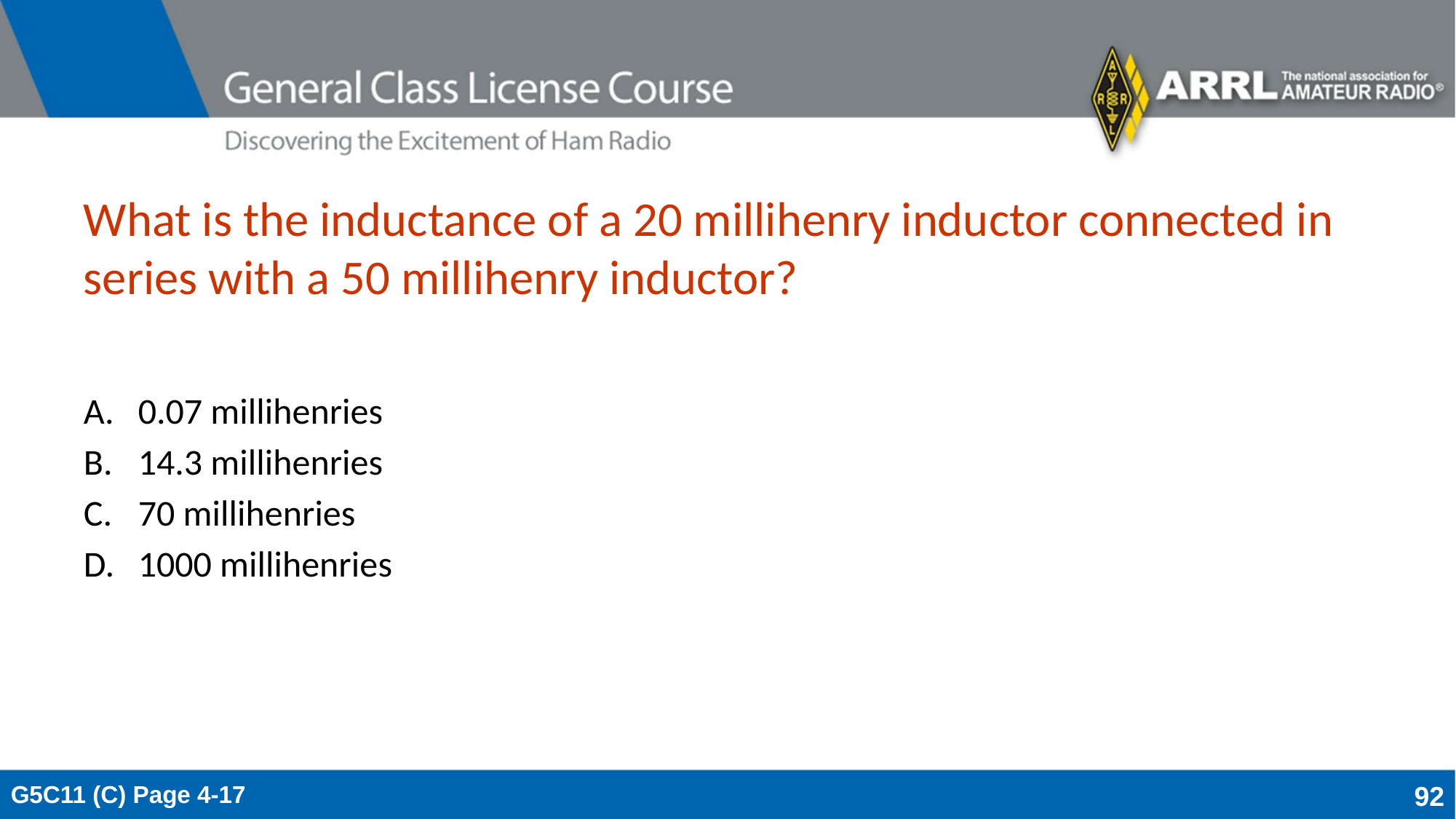

# What is the inductance of a 20 millihenry inductor connected in series with a 50 millihenry inductor?
0.07 millihenries
14.3 millihenries
70 millihenries
1000 millihenries
G5C11 (C) Page 4-17
92